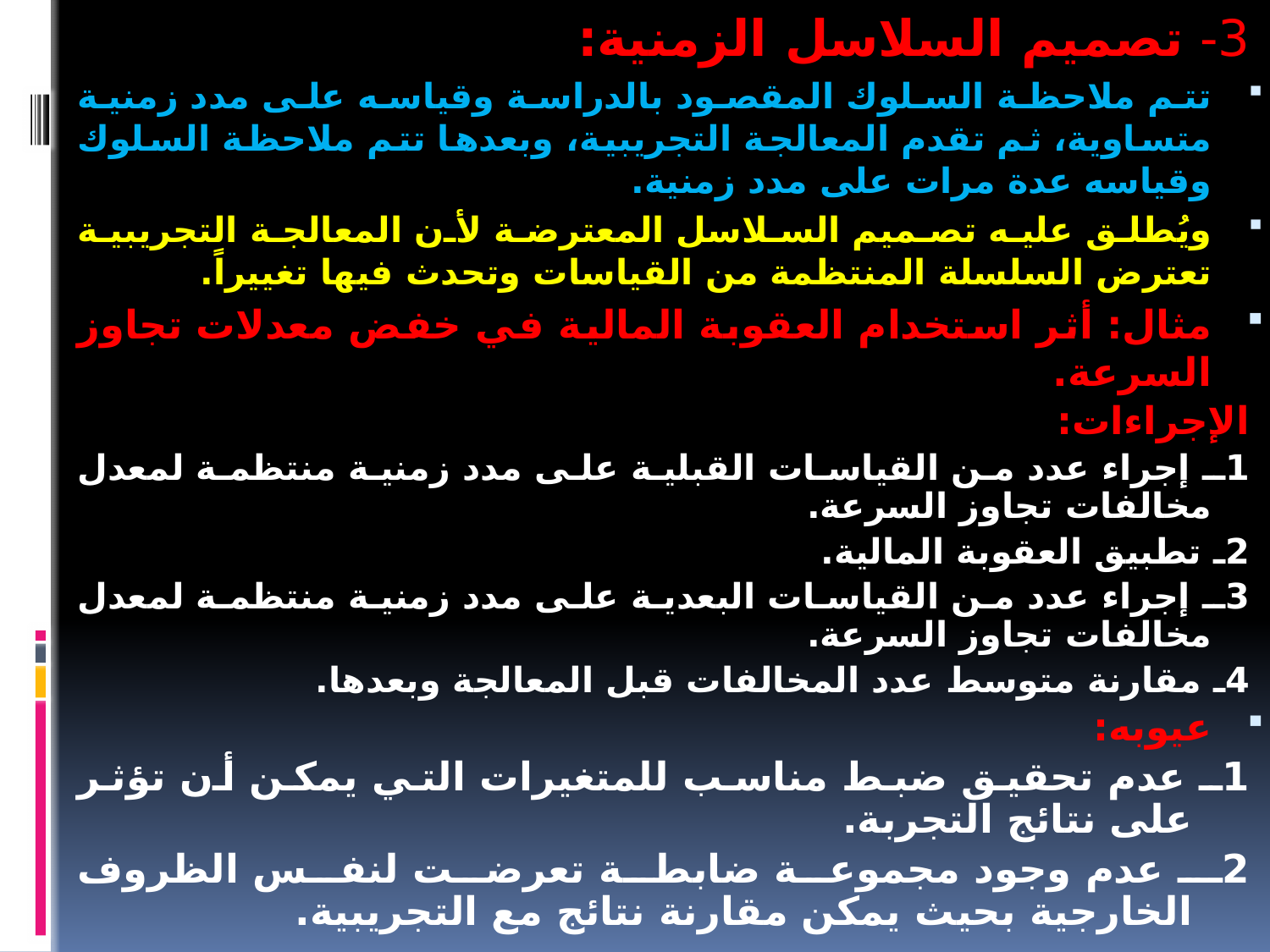

3- تصميم السلاسل الزمنية:
تتم ملاحظة السلوك المقصود بالدراسة وقياسه على مدد زمنية متساوية، ثم تقدم المعالجة التجريبية، وبعدها تتم ملاحظة السلوك وقياسه عدة مرات على مدد زمنية.
ويُطلق عليه تصميم السلاسل المعترضة لأن المعالجة التجريبية تعترض السلسلة المنتظمة من القياسات وتحدث فيها تغييراً.
مثال: أثر استخدام العقوبة المالية في خفض معدلات تجاوز السرعة.
الإجراءات:
1ـ إجراء عدد من القياسات القبلية على مدد زمنية منتظمة لمعدل مخالفات تجاوز السرعة.
2ـ تطبيق العقوبة المالية.
3ـ إجراء عدد من القياسات البعدية على مدد زمنية منتظمة لمعدل مخالفات تجاوز السرعة.
4ـ مقارنة متوسط عدد المخالفات قبل المعالجة وبعدها.
عيوبه:
1ـ عدم تحقيق ضبط مناسب للمتغيرات التي يمكن أن تؤثر على نتائج التجربة.
2ـ عدم وجود مجموعة ضابطة تعرضت لنفس الظروف الخارجية بحيث يمكن مقارنة نتائج مع التجريبية.